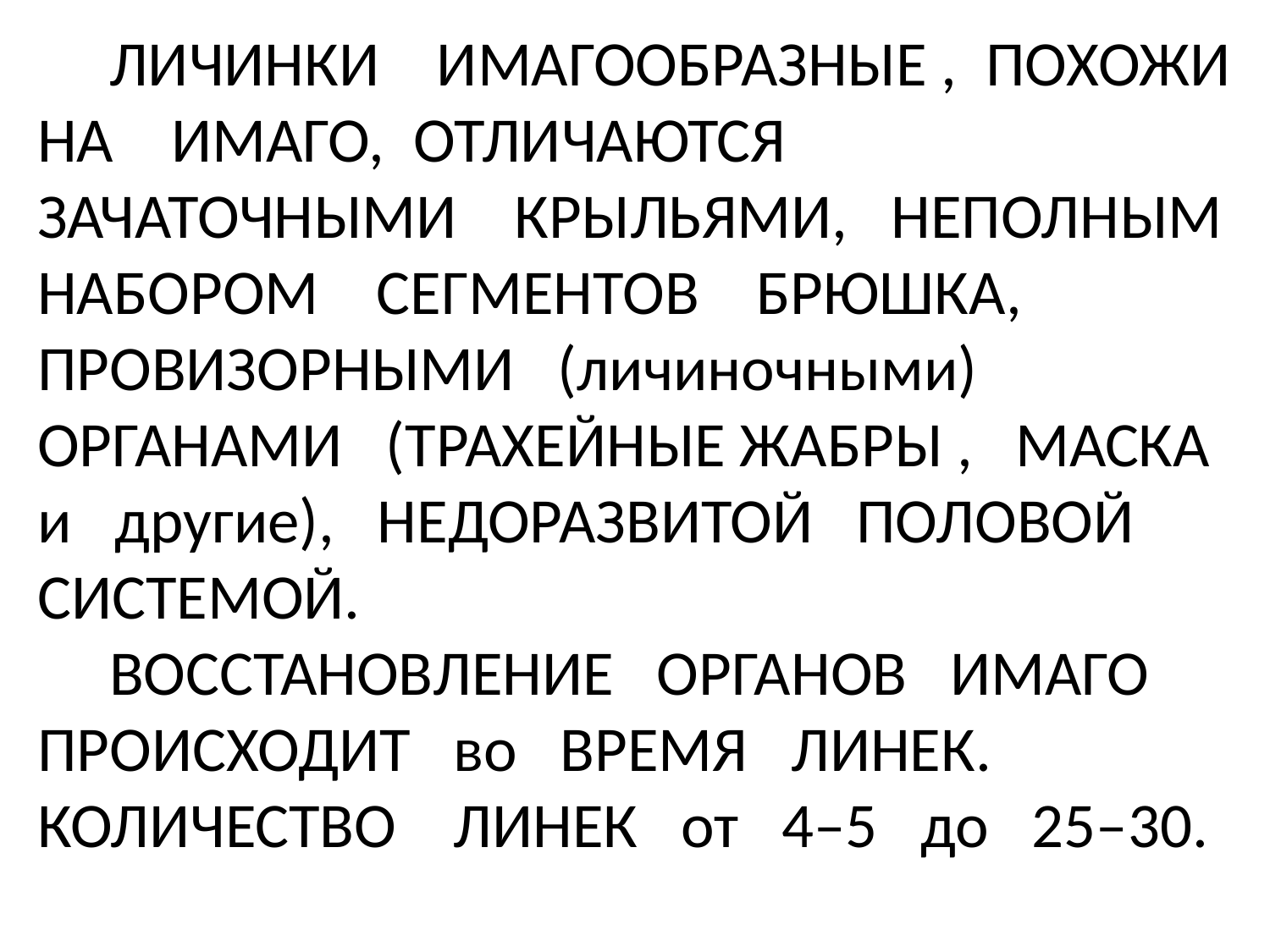

# ЛИЧИНКИ    ИМАГООБРАЗНЫЕ ,  ПО­ХОЖИ НА    ИМАГО,  ОТ­ЛИЧАЮТСЯ    ЗАЧАТОЧНЫМИ    КРЫЛЬЯМИ,   НЕПОЛНЫМ НАБОРОМ    СЕГМЕНТОВ    БРЮШКА, ПРОВИЗОР­НЫМИ   (личиночными) ОРГАНАМИ   (ТРАХЕЙНЫЕ ЖАБРЫ ,   МАСКА   и   другие),   НЕДОРАЗВИТОЙ   ПОЛОВОЙ   СИСТЕМОЙ. ВОССТАНОВЛЕНИЕ   ОРГАНОВ   ИМАГО   ПРОИСХОДИТ   во   ВРЕМЯ   ЛИНЕК. КОЛИЧЕСТВО    ЛИНЕК   от   4–5   до   25–30.